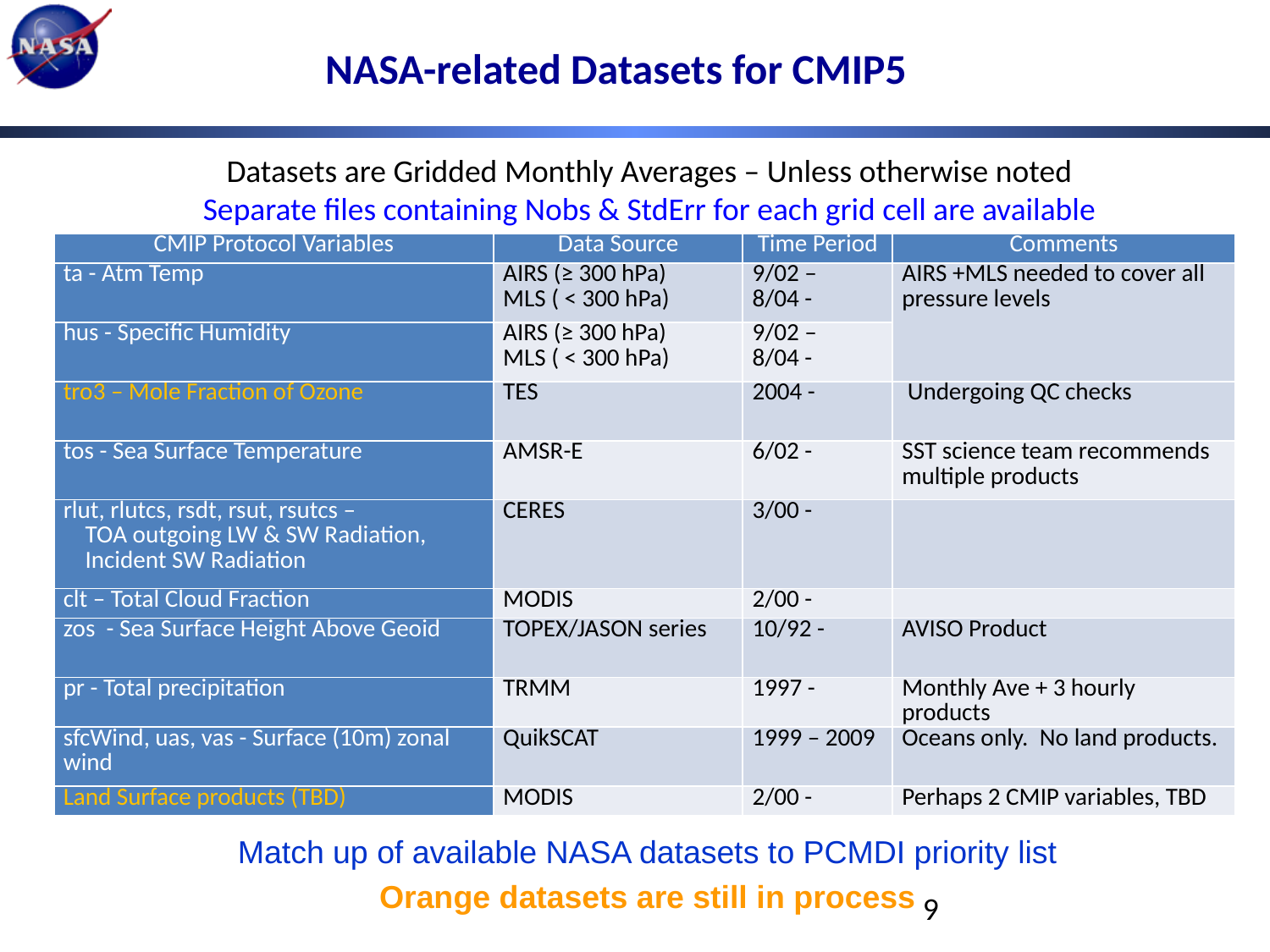

# NASA-related Datasets for CMIP5
Datasets are Gridded Monthly Averages – Unless otherwise noted
Separate files containing Nobs & StdErr for each grid cell are available
| CMIP Protocol Variables | Data Source | Time Period | Comments |
| --- | --- | --- | --- |
| ta - Atm Temp | AIRS (≥ 300 hPa) MLS ( < 300 hPa) | 9/02 – 8/04 - | AIRS +MLS needed to cover all pressure levels |
| hus - Specific Humidity | AIRS (≥ 300 hPa) MLS ( < 300 hPa) | 9/02 – 8/04 - |  |
| tro3 – Mole Fraction of Ozone | TES | 2004 - | Undergoing QC checks |
| tos - Sea Surface Temperature | AMSR-E | 6/02 - | SST science team recommends multiple products |
| rlut, rlutcs, rsdt, rsut, rsutcs – TOA outgoing LW & SW Radiation, Incident SW Radiation | CERES | 3/00 - |  |
| clt – Total Cloud Fraction | MODIS | 2/00 - |  |
| zos - Sea Surface Height Above Geoid | TOPEX/JASON series | 10/92 - | AVISO Product |
| pr - Total precipitation | TRMM | 1997 - | Monthly Ave + 3 hourly products |
| sfcWind, uas, vas - Surface (10m) zonal wind | QuikSCAT | 1999 – 2009 | Oceans only. No land products. |
| Land Surface products (TBD) | MODIS | 2/00 - | Perhaps 2 CMIP variables, TBD |
Match up of available NASA datasets to PCMDI priority list
Orange datasets are still in process
9